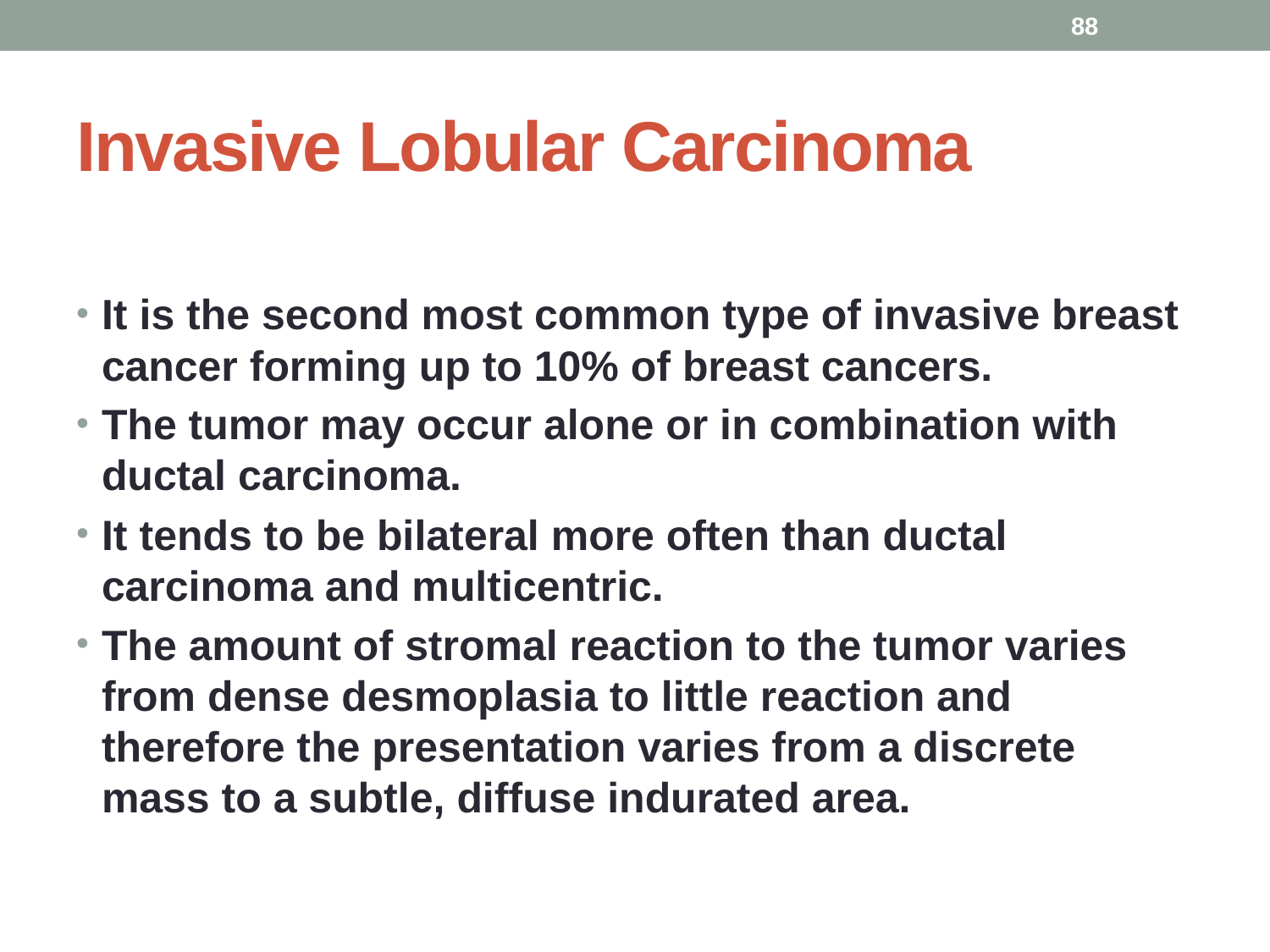

88
# Invasive Lobular Carcinoma

It is the second most common type of invasive breast cancer forming up to 10% of breast cancers.
The tumor may occur alone or in combination with ductal carcinoma.
It tends to be bilateral more often than ductal carcinoma and multicentric.
The amount of stromal reaction to the tumor varies from dense desmoplasia to little reaction and therefore the presentation varies from a discrete mass to a subtle, diffuse indurated area.